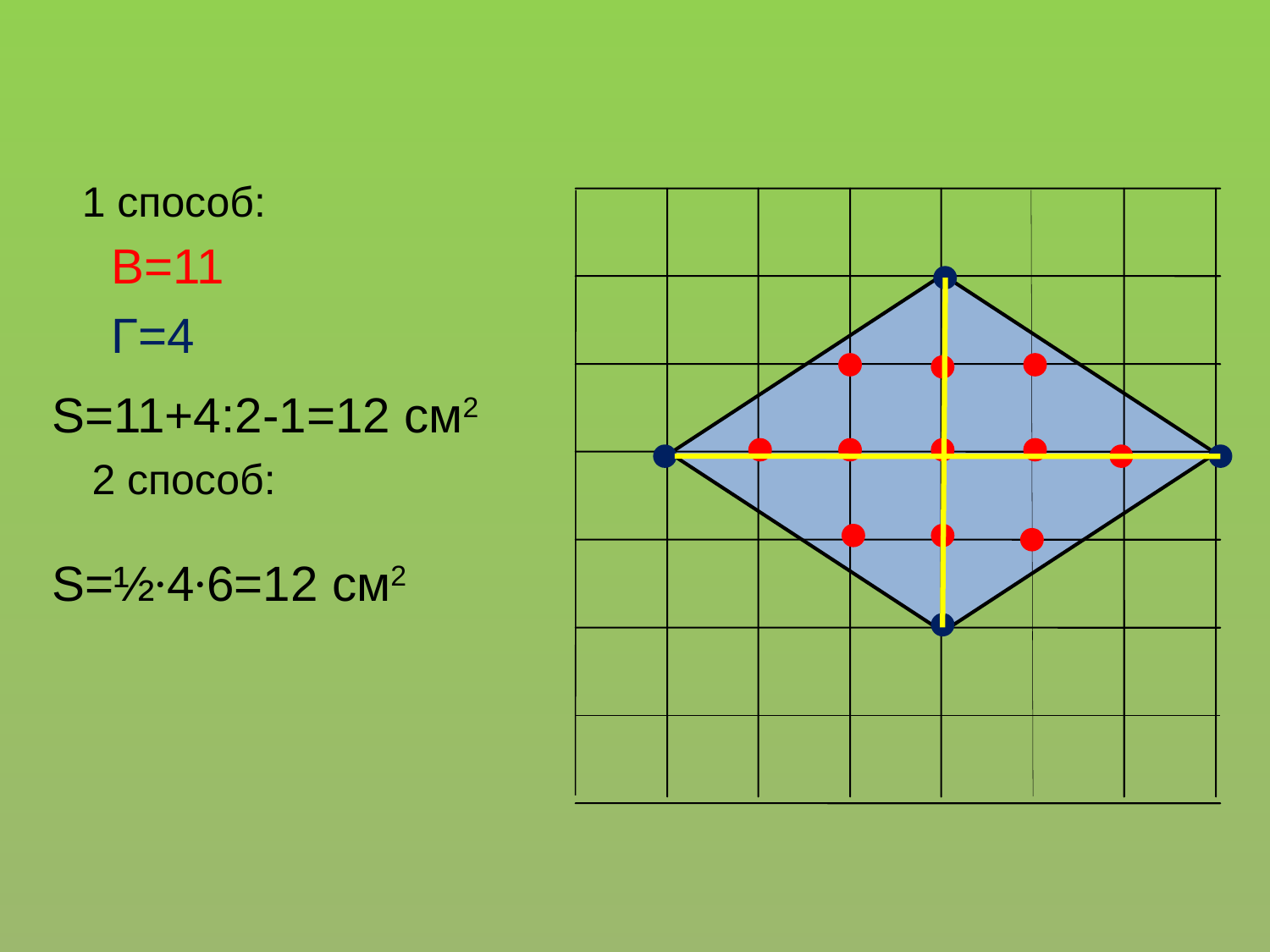

1 способ:

В=11

Г=4

S=11+4:2-1=12 см2

2 способ:

S=½∙4∙6=12 см2